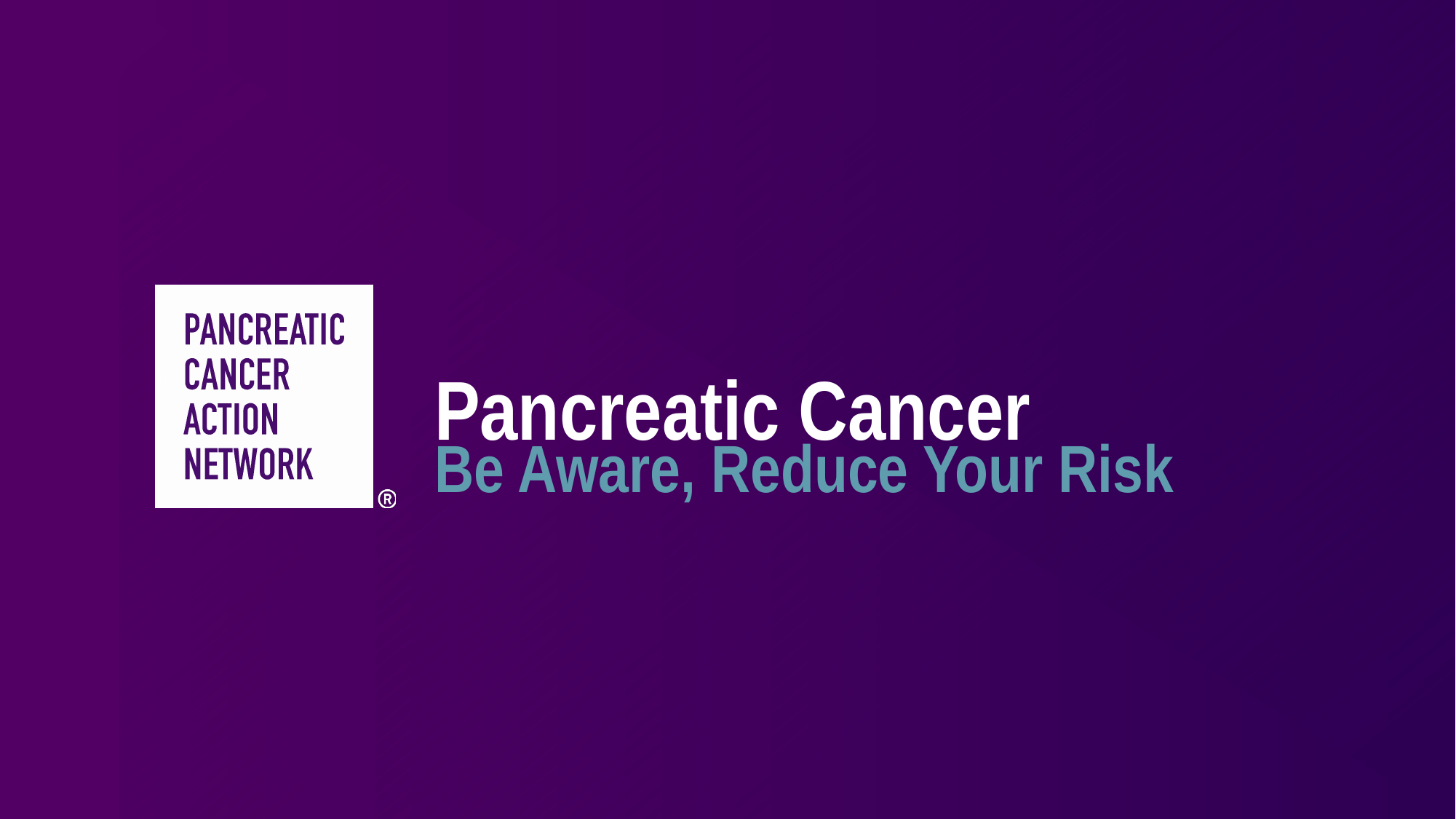

# Pancreatic Cancer Be Aware, Reduce Your Risk